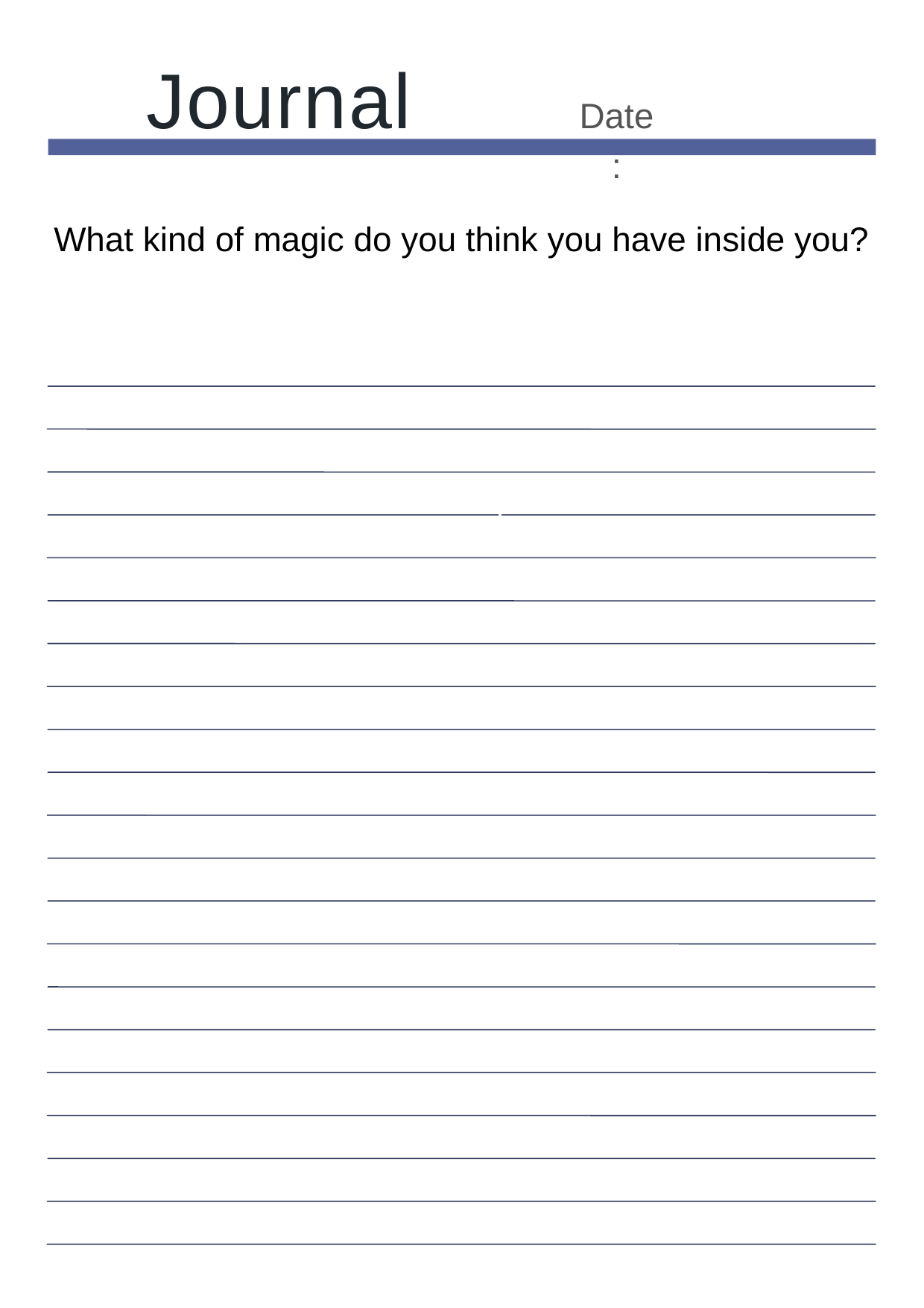

Journal
Date:

What kind of magic do you think you have inside you?

Journal Prompt Here